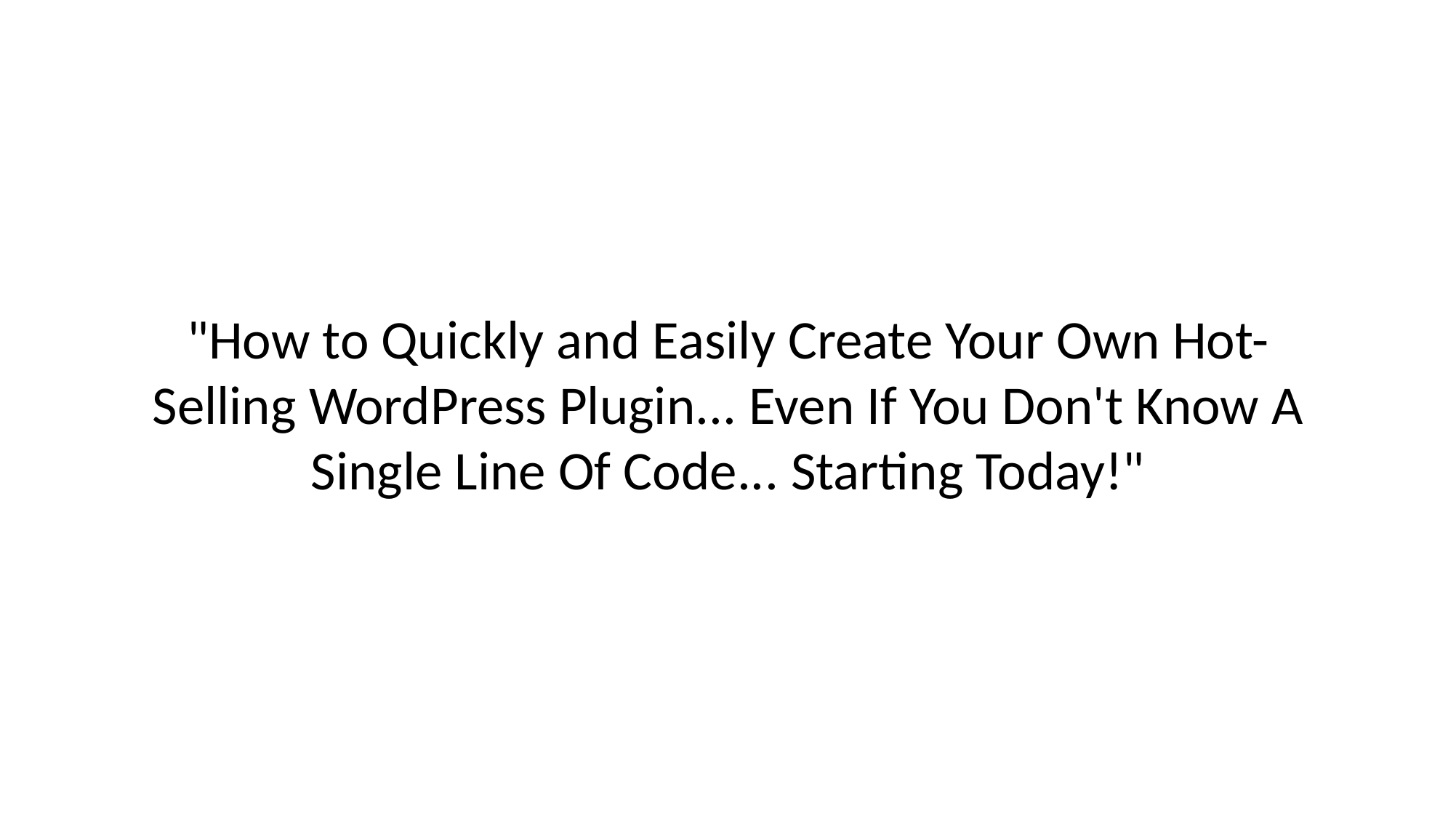

# "How to Quickly and Easily Create Your Own Hot-Selling WordPress Plugin... Even If You Don't Know A Single Line Of Code... Starting Today!"